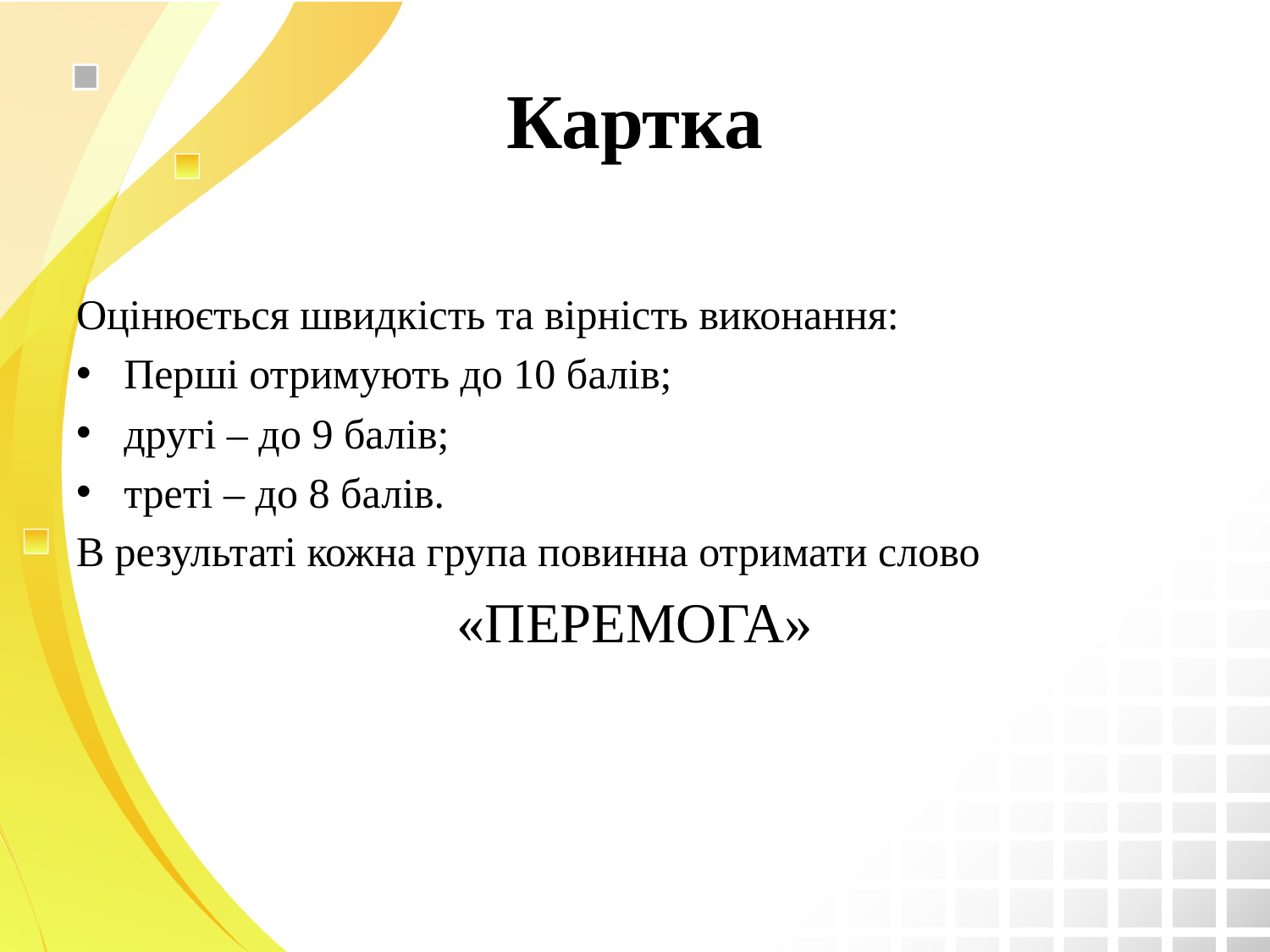

# Картка

Оцінюється швидкість та вірність виконання:
Перші отримують до 10 балів;
другі – до 9 балів;
треті – до 8 балів.
В результаті кожна група повинна отримати слово
«ПЕРЕМОГА»